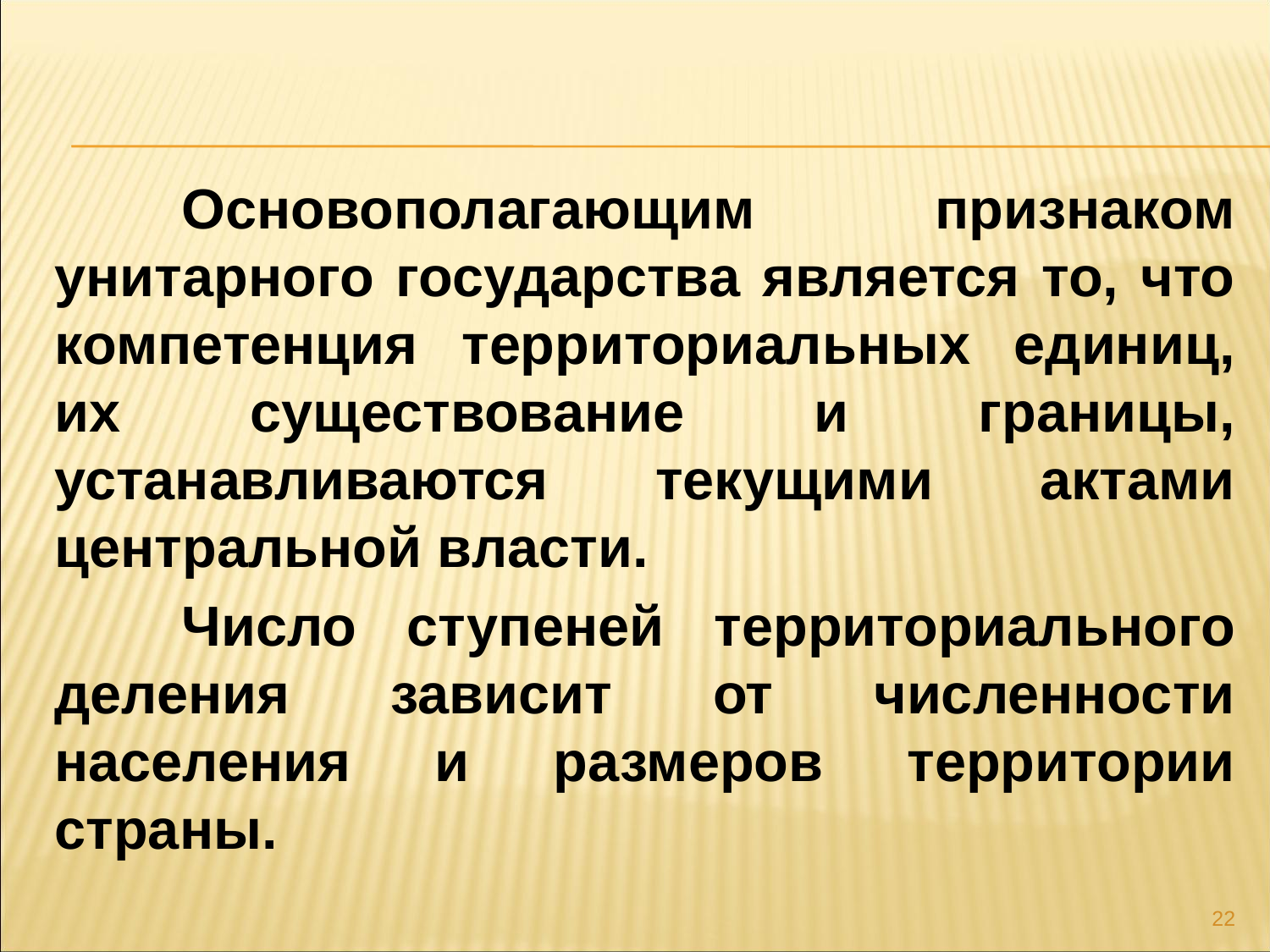

Основополагающим признаком унитарного государства является то, что компетенция территориальных единиц, их существование и границы, устанавливаются текущими актами центральной власти.
	Число ступеней территориального деления зависит от численности населения и размеров территории страны.
22